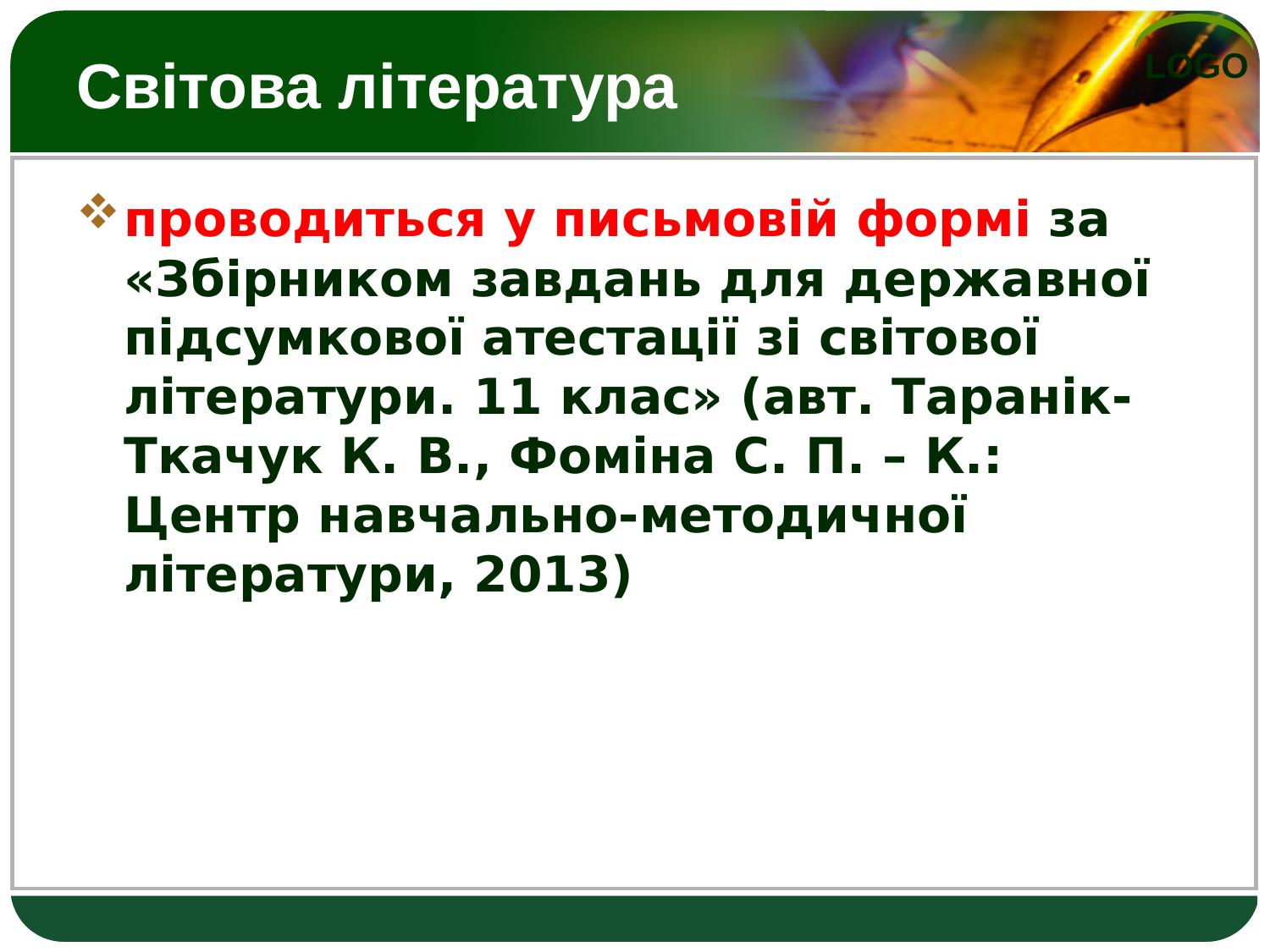

# Світова література
проводиться у письмовій формі за «Збірником завдань для державної підсумкової атестації зі світової літератури. 11 клас» (авт. Таранік-Ткачук К. В., Фоміна С. П. – К.: Центр навчально-методичної літератури, 2013)